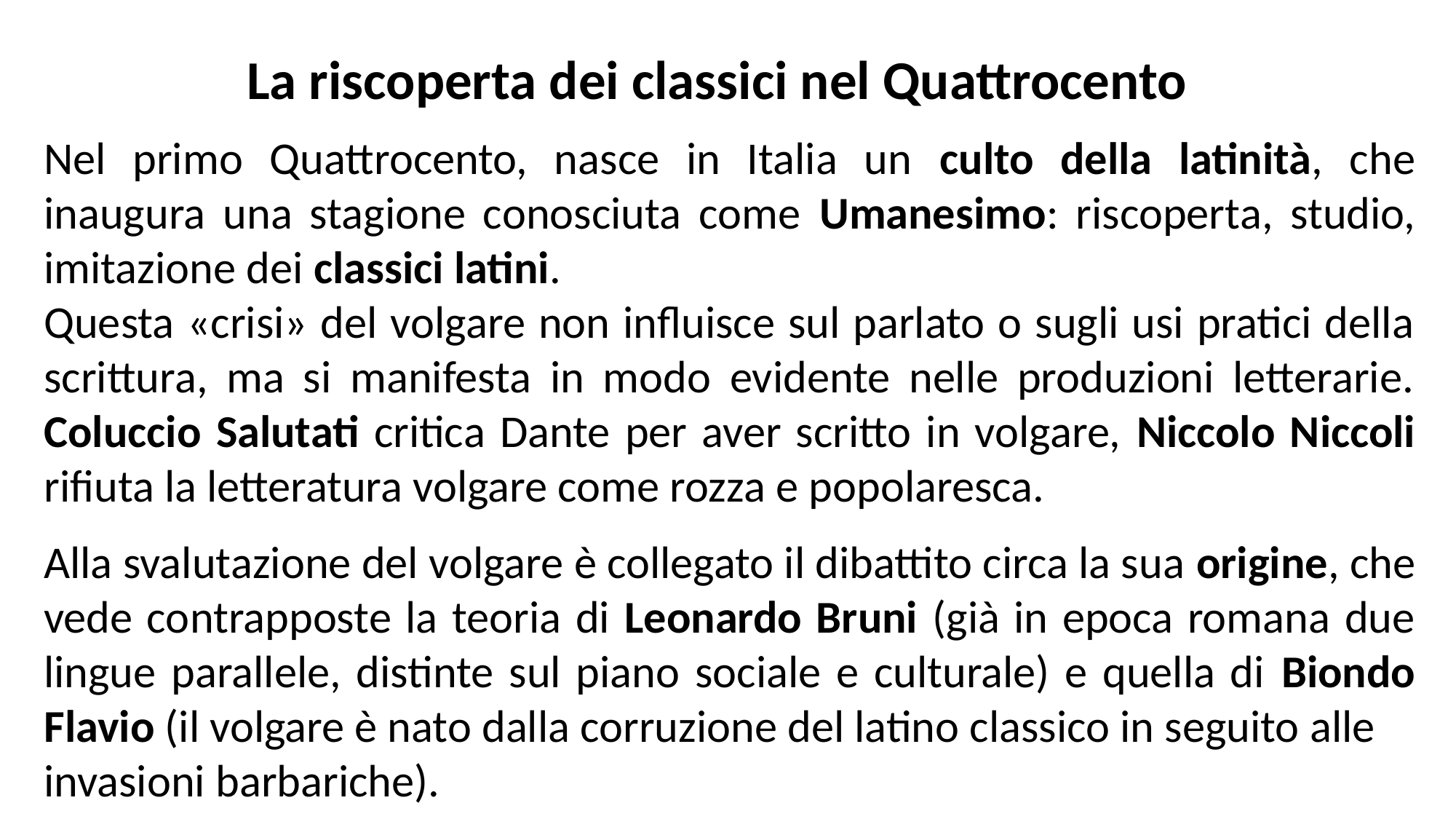

La riscoperta dei classici nel Quattrocento
Nel primo Quattrocento, nasce in Italia un culto della latinità, che inaugura una stagione conosciuta come Umanesimo: riscoperta, studio, imitazione dei classici latini.
Questa «crisi» del volgare non influisce sul parlato o sugli usi pratici della scrittura, ma si manifesta in modo evidente nelle produzioni letterarie. Coluccio Salutati critica Dante per aver scritto in volgare, Niccolo Niccoli rifiuta la letteratura volgare come rozza e popolaresca.
Alla svalutazione del volgare è collegato il dibattito circa la sua origine, che vede contrapposte la teoria di Leonardo Bruni (già in epoca romana due lingue parallele, distinte sul piano sociale e culturale) e quella di Biondo Flavio (il volgare è nato dalla corruzione del latino classico in seguito alle
invasioni barbariche).